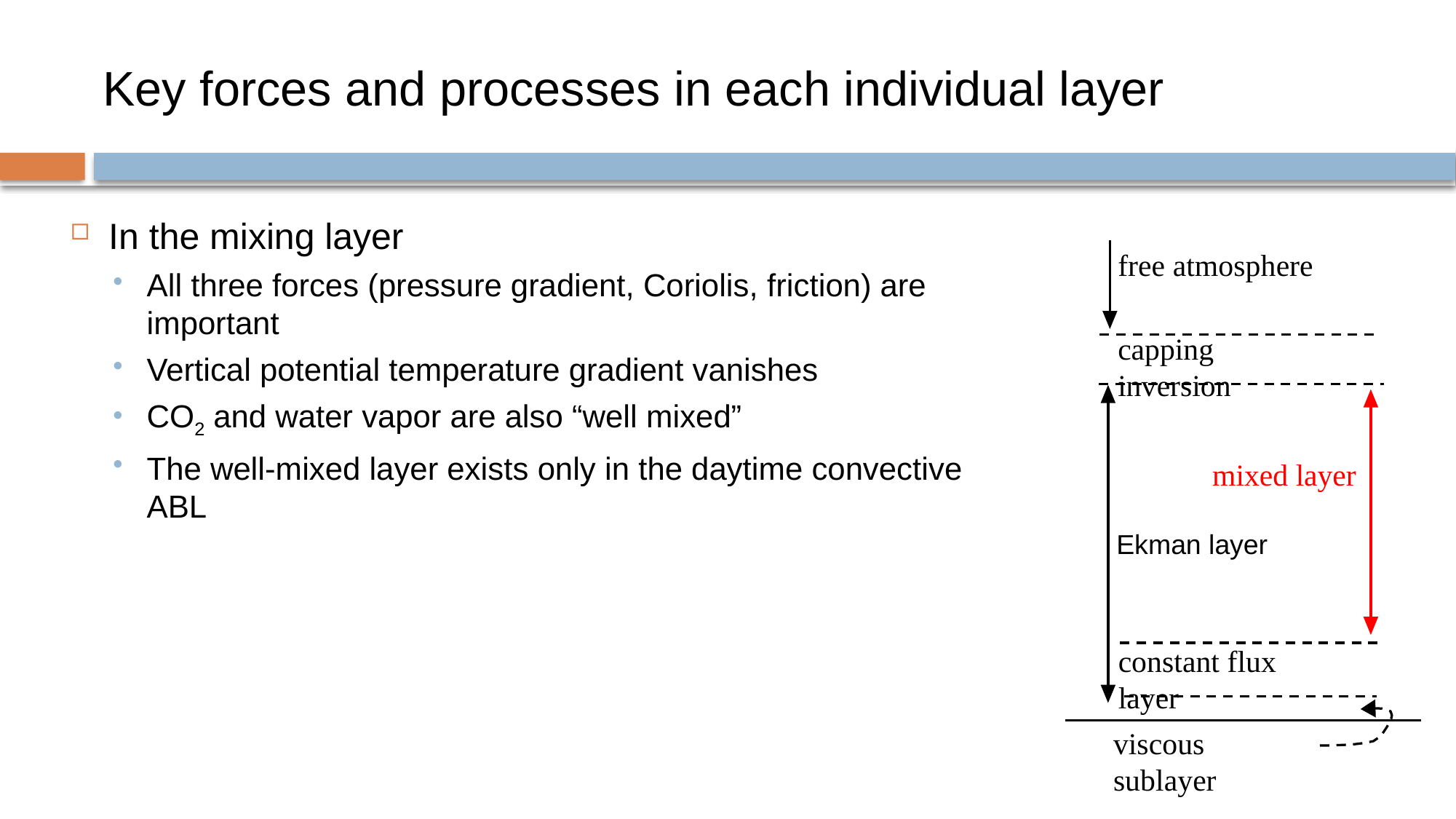

# Key forces and processes in each individual layer
In the mixing layer
All three forces (pressure gradient, Coriolis, friction) are important
Vertical potential temperature gradient vanishes
CO2 and water vapor are also “well mixed”
The well-mixed layer exists only in the daytime convective ABL

capping inversion

mixed layer

constant flux layer

viscous sublayer
free atmosphere

Ekman layer